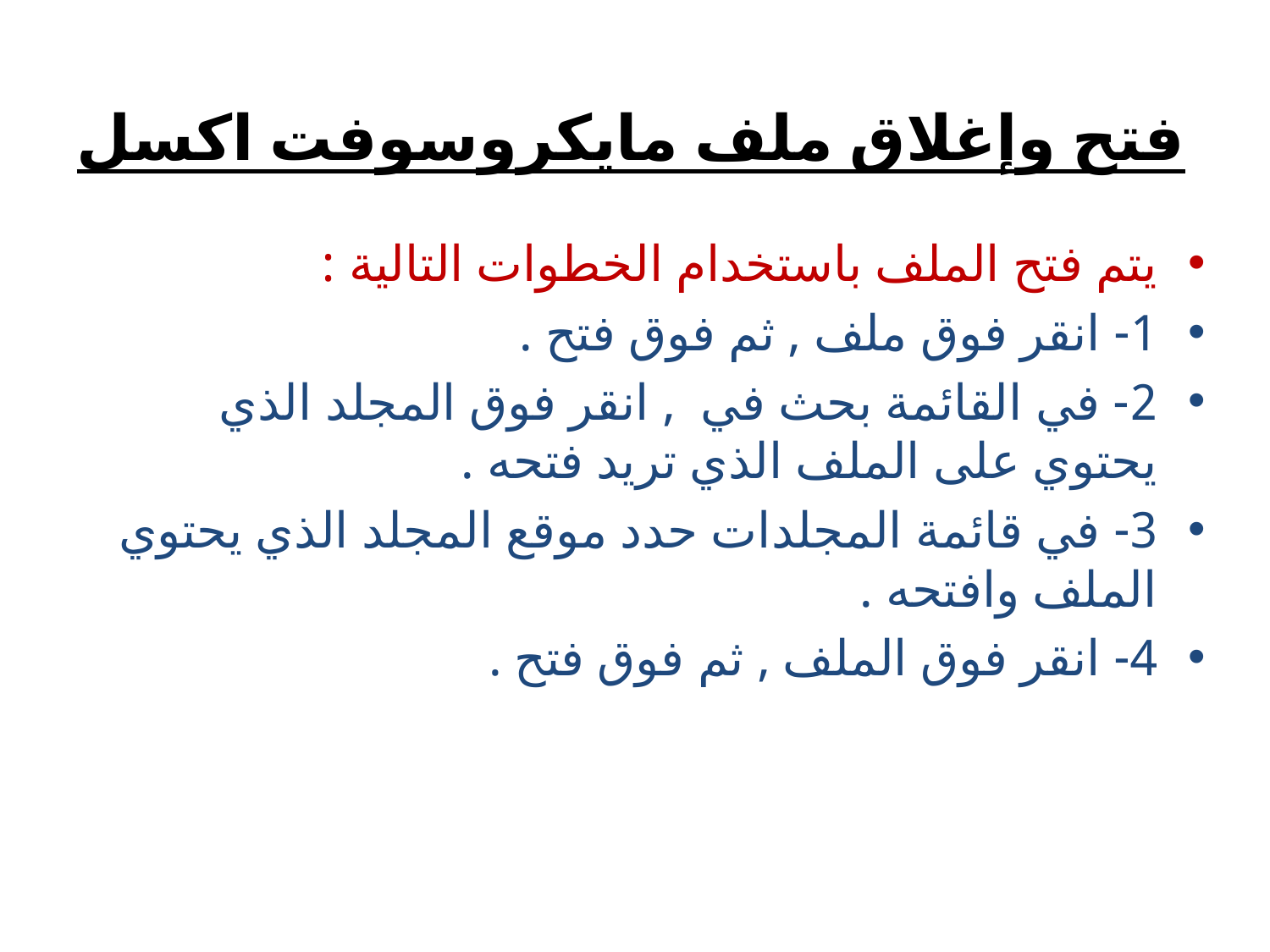

# فتح وإغلاق ملف مايكروسوفت اكسل
يتم فتح الملف باستخدام الخطوات التالية :
1- انقر فوق ملف , ثم فوق فتح .
2- في القائمة بحث في  , انقر فوق المجلد الذي يحتوي على الملف الذي تريد فتحه .
3- في قائمة المجلدات حدد موقع المجلد الذي يحتوي الملف وافتحه .
4- انقر فوق الملف , ثم فوق فتح .